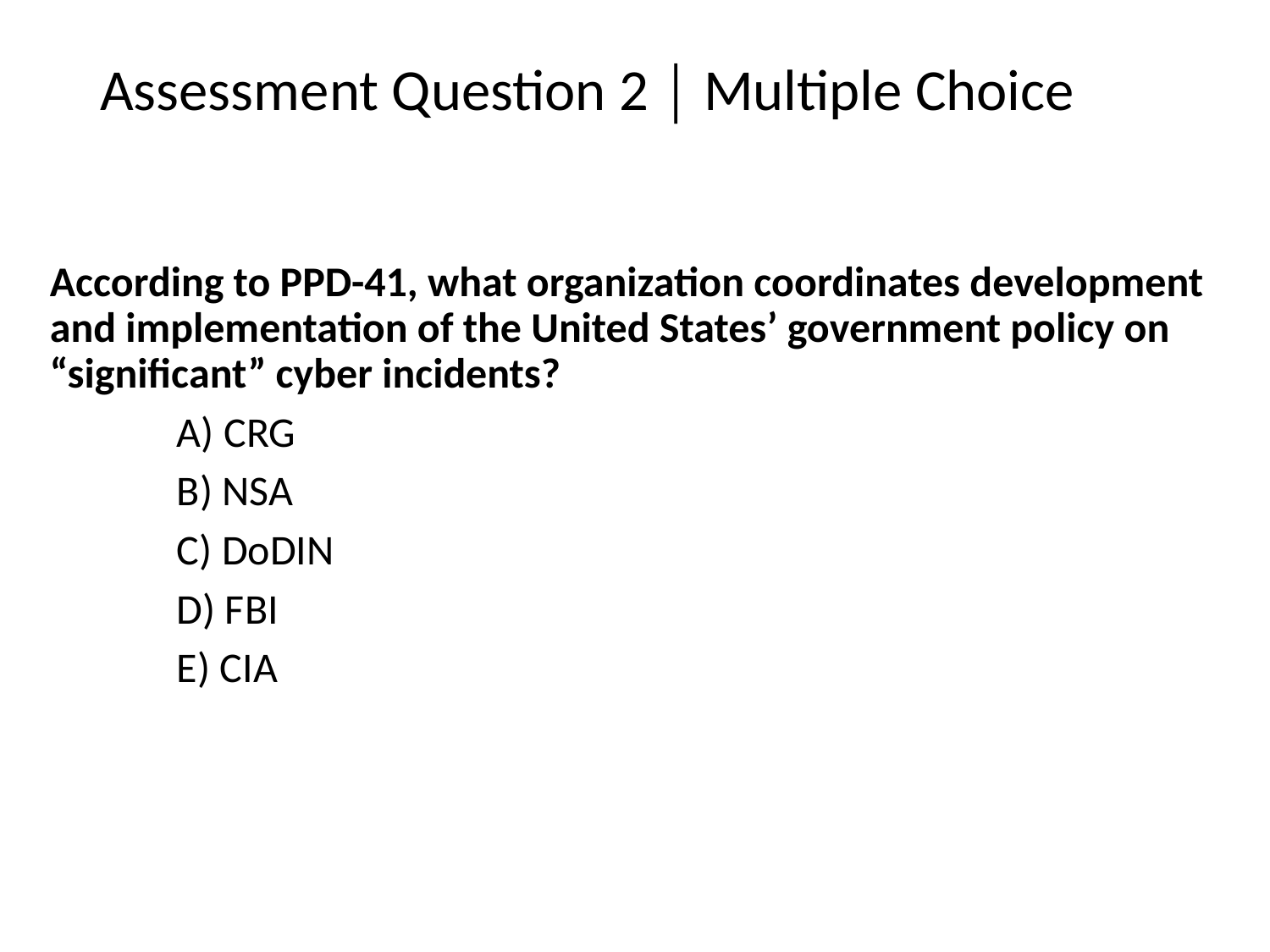

# Assessment Question 2 │ Multiple Choice
According to PPD-41, what organization coordinates development and implementation of the United States’ government policy on “significant” cyber incidents?
	A) CRG
	B) NSA
	C) DoDIN
	D) FBI
	E) CIA